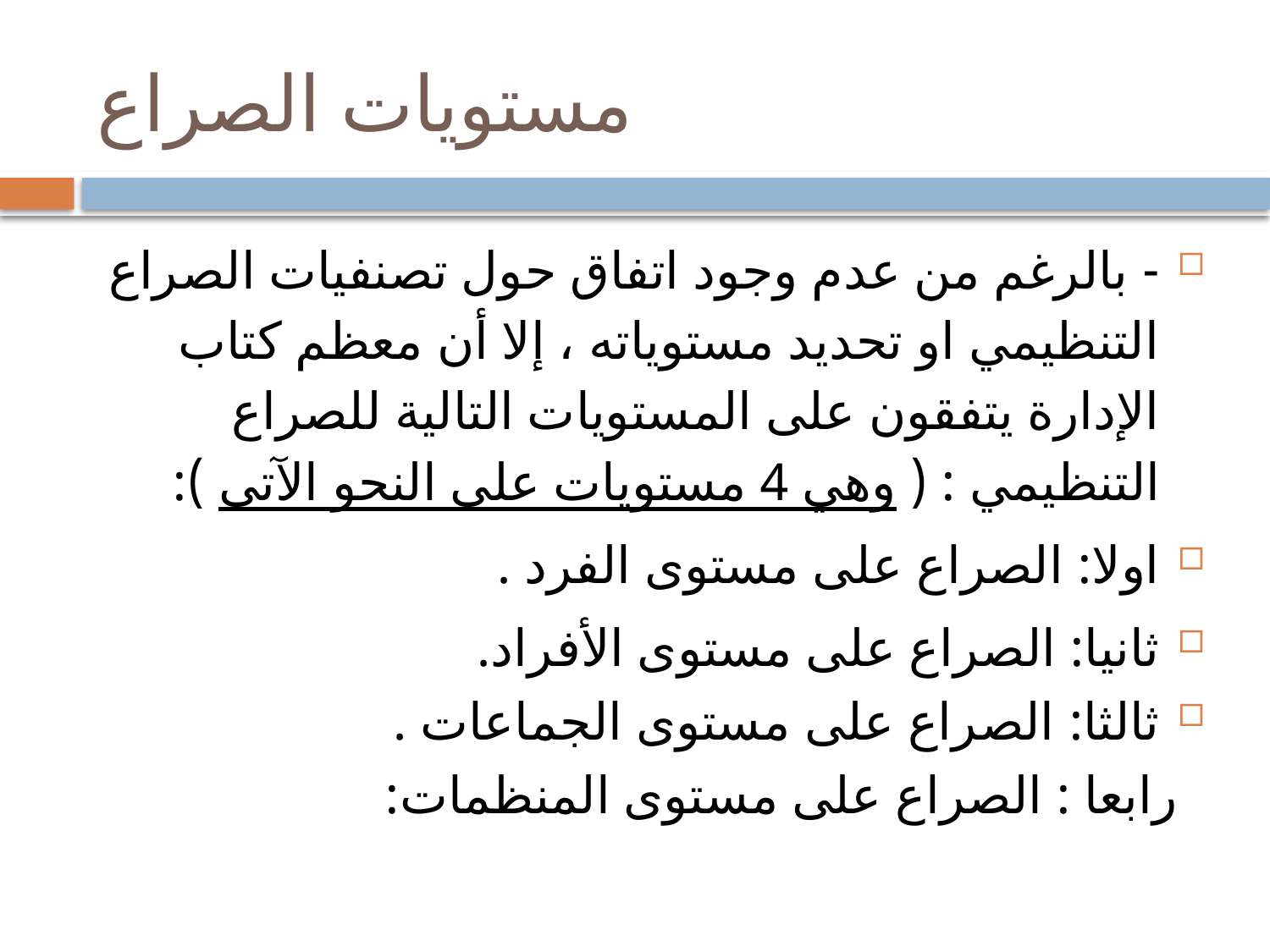

# مستويات الصراع
- بالرغم من عدم وجود اتفاق حول تصنفيات الصراع التنظيمي او تحديد مستوياته ، إلا أن معظم كتاب الإدارة يتفقون على المستويات التالية للصراع التنظيمي : ( وهي 4 مستويات على النحو الآتى ):
اولا: الصراع على مستوى الفرد .
ثانيا: الصراع على مستوى الأفراد.
ثالثا: الصراع على مستوى الجماعات .
  رابعا : الصراع على مستوى المنظمات: